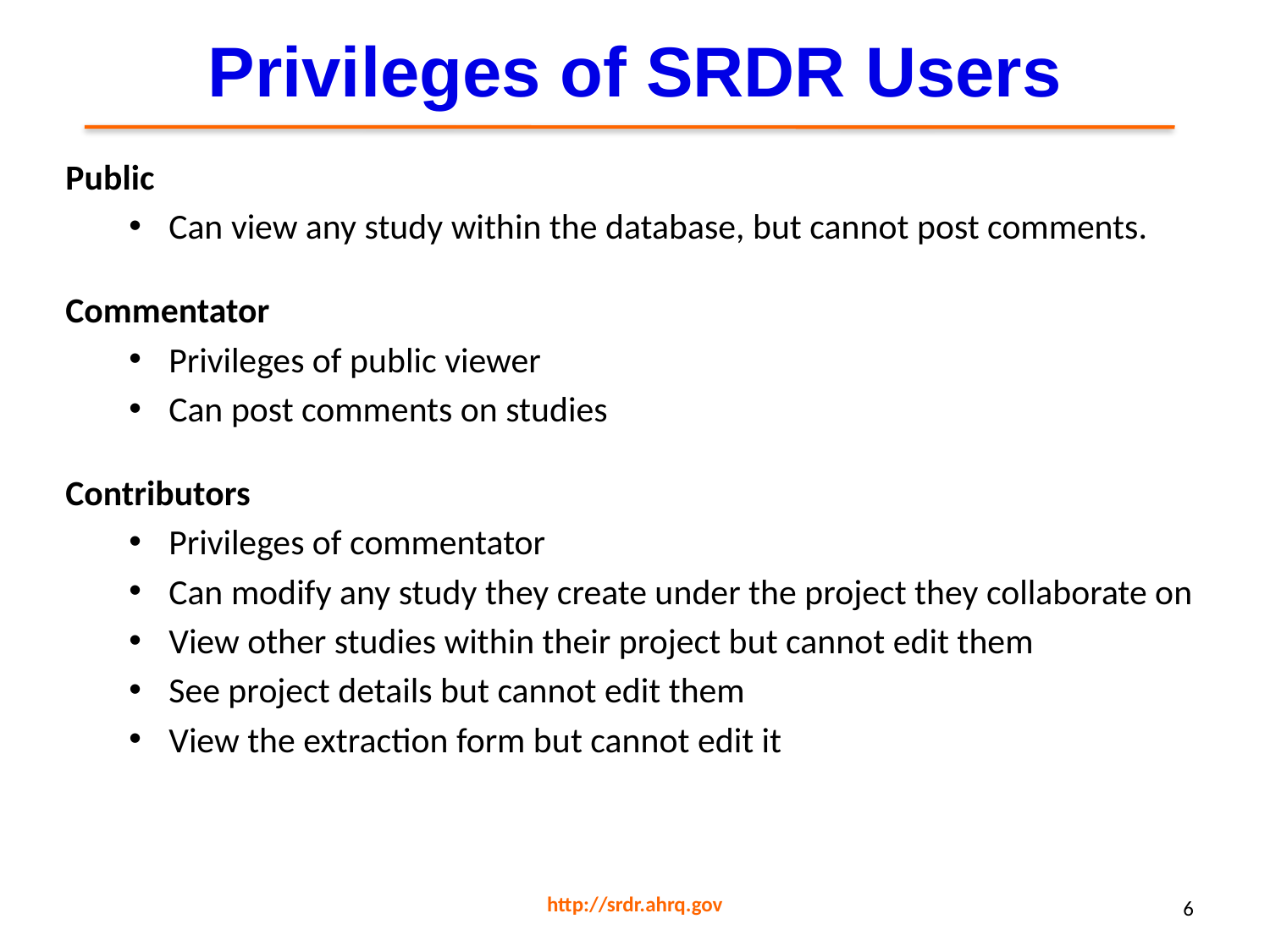

# Privileges of SRDR Users
Public
Can view any study within the database, but cannot post comments.

Commentator
Privileges of public viewer
Can post comments on studies

Contributors
Privileges of commentator
Can modify any study they create under the project they collaborate on
View other studies within their project but cannot edit them
See project details but cannot edit them
View the extraction form but cannot edit it

http://srdr.ahrq.gov
6